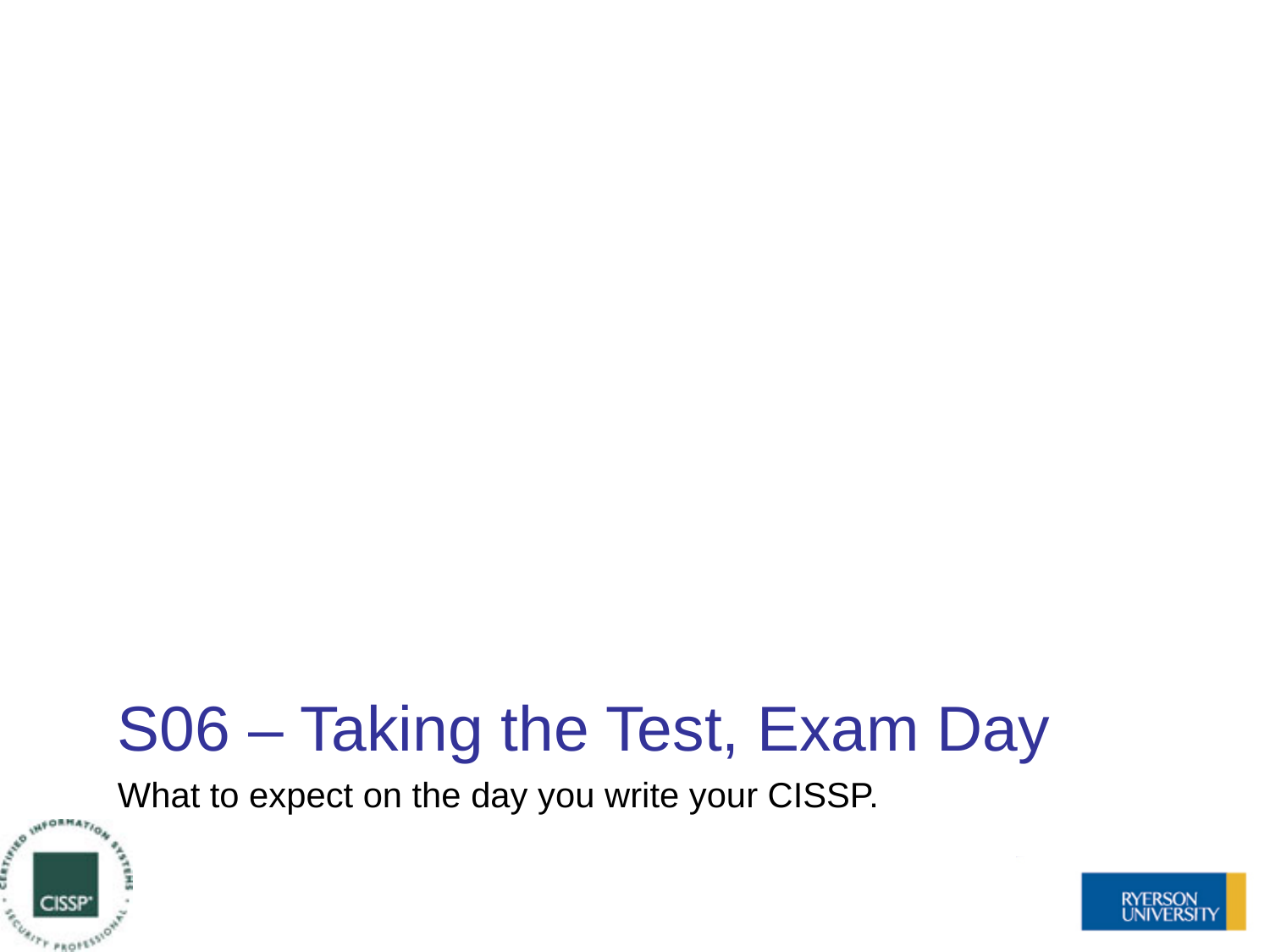

# S06 – Taking the Test, Exam Day
What to expect on the day you write your CISSP.